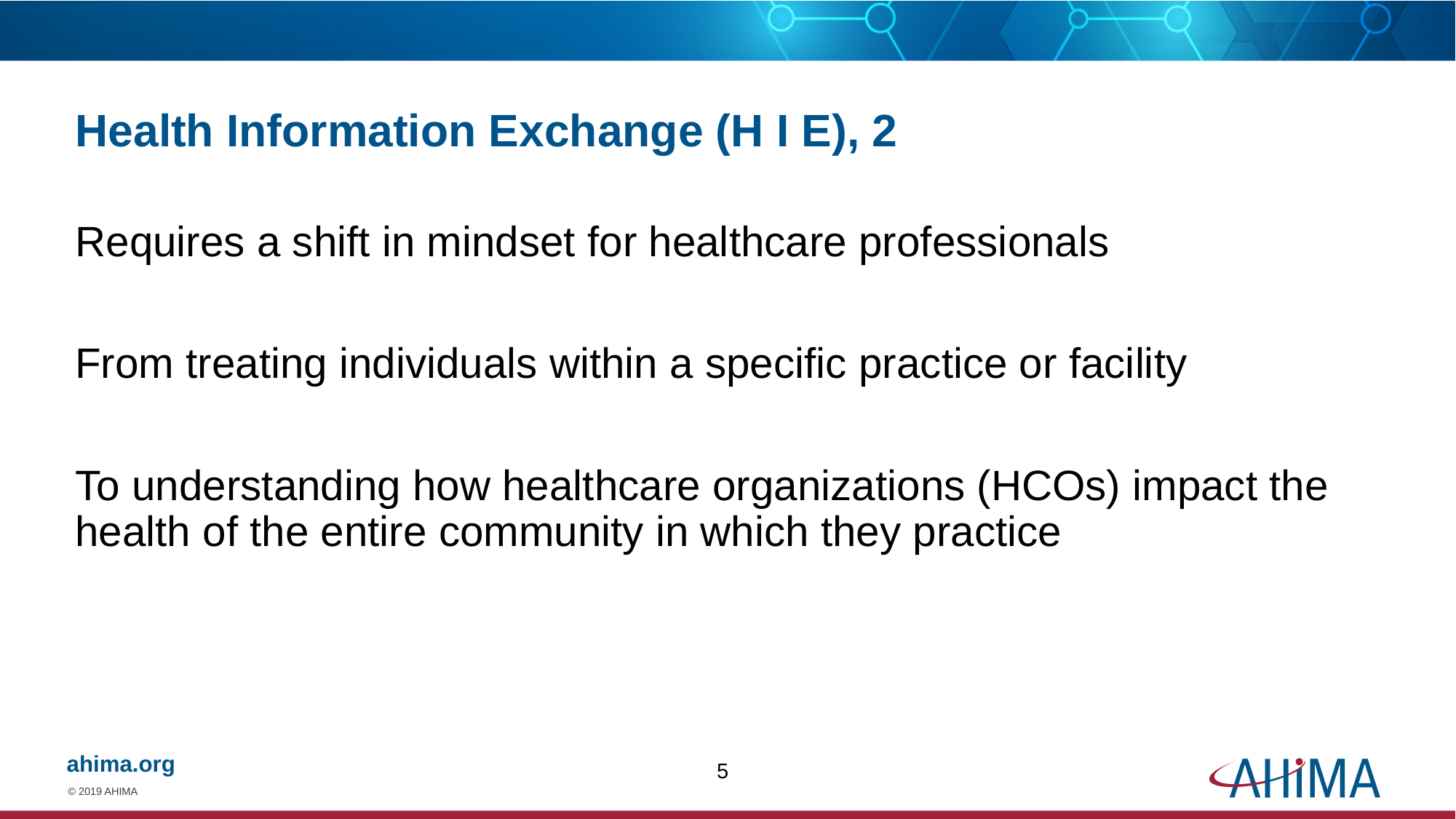

# Health Information Exchange (H I E), 2
Requires a shift in mindset for healthcare professionals

From treating individuals within a specific practice or facility

To understanding how healthcare organizations (HCOs) impact the health of the entire community in which they practice